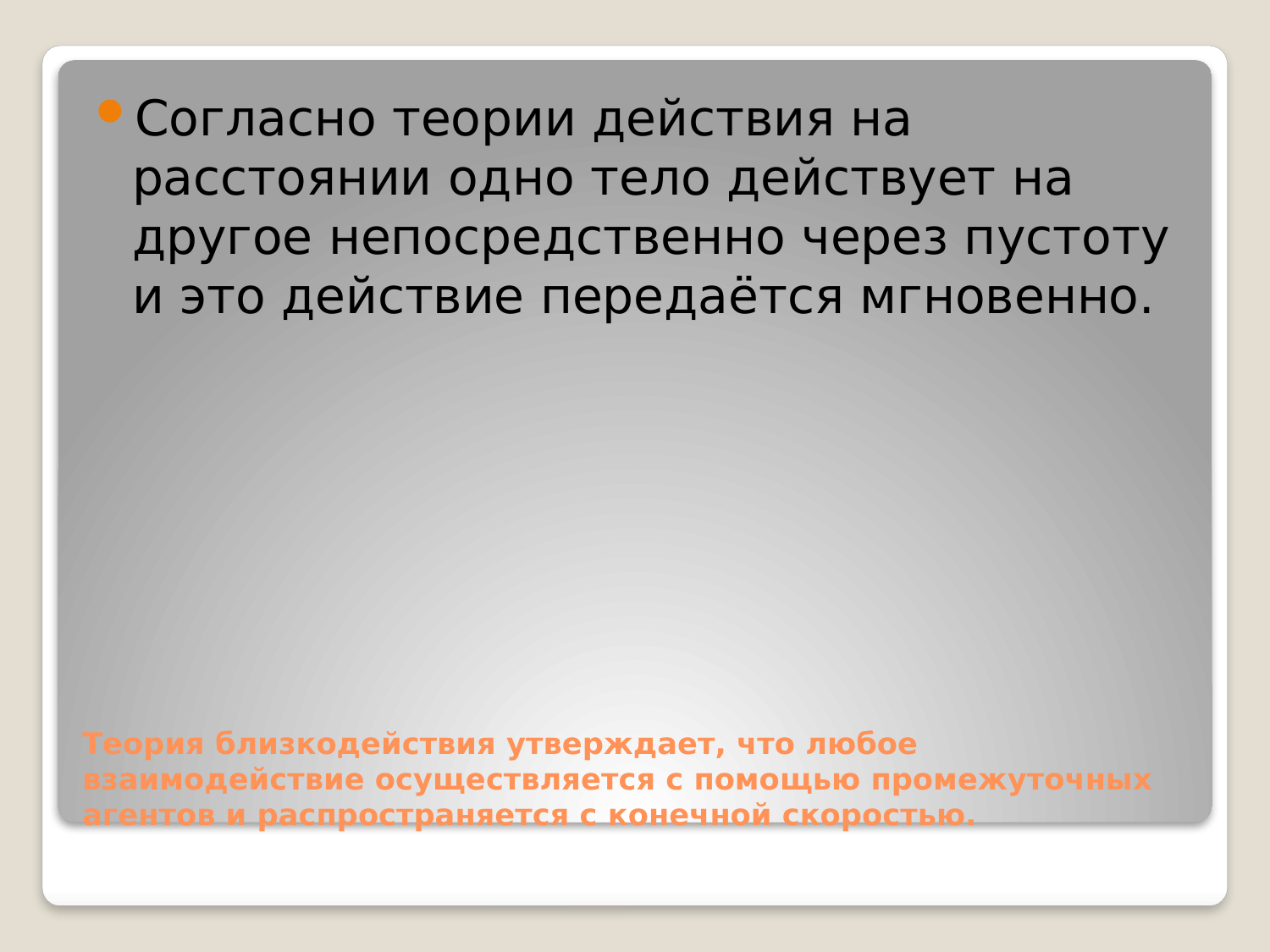

Согласно теории действия на расстоянии одно тело действует на другое непосредственно через пустоту и это действие передаётся мгновенно.
# Теория близкодействия утверждает, что любое взаимодействие осуществляется с помощью промежуточных агентов и распространяется с конечной скоростью.